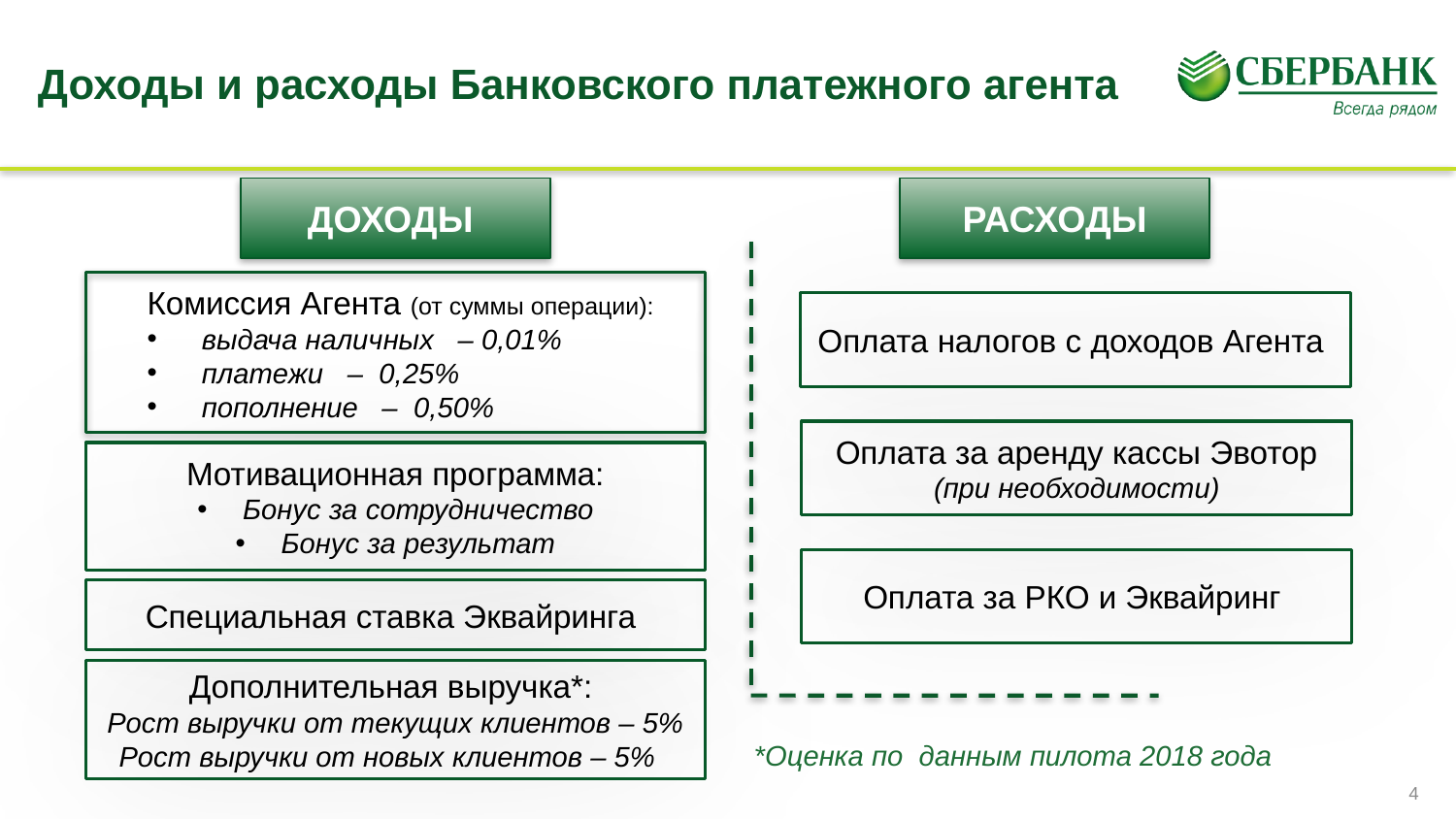

# Доходы и расходы Банковского платежного агента
РАСХОДЫ
ДОХОДЫ

Комиссия Агента (от суммы операции):
выдача наличных   – 0,01%
платежи   –  0,25%
пополнение   –  0,50%
Оплата налогов с доходов Агента
Оплата за аренду кассы Эвотор (при необходимости)
Мотивационная программа:
Бонус за сотрудничество
Бонус за результат
Оплата за РКО и Эквайринг
Специальная ставка Эквайринга
Дополнительная выручка*:
Рост выручки от текущих клиентов – 5%
Рост выручки от новых клиентов – 5%
*Оценка по  данным пилота 2018 года
4